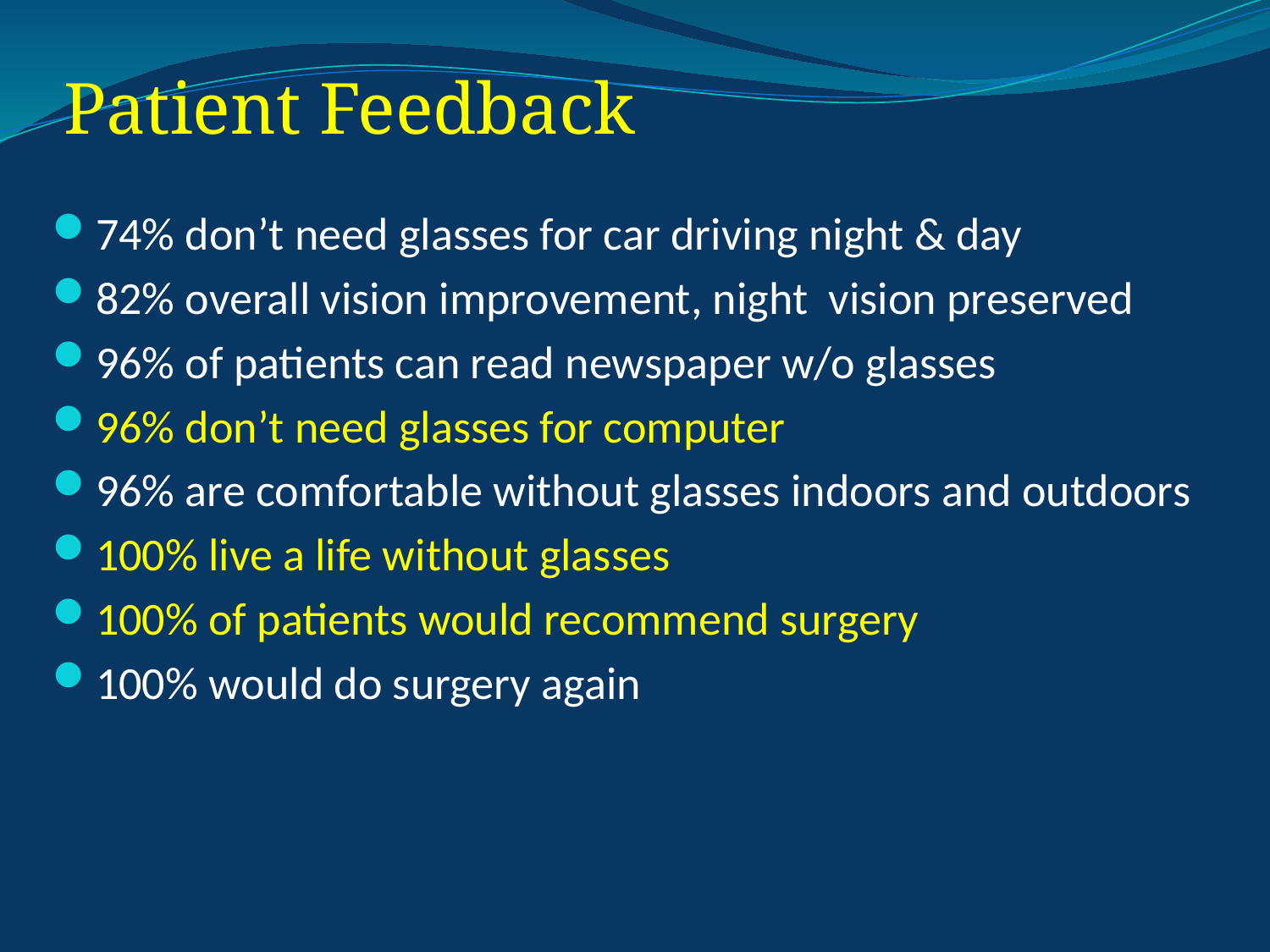

# Patient Feedback
74% don’t need glasses for car driving night & day
82% overall vision improvement, night  vision preserved
96% of patients can read newspaper w/o glasses
96% don’t need glasses for computer
96% are comfortable without glasses indoors and outdoors
100% live a life without glasses
100% of patients would recommend surgery
100% would do surgery again